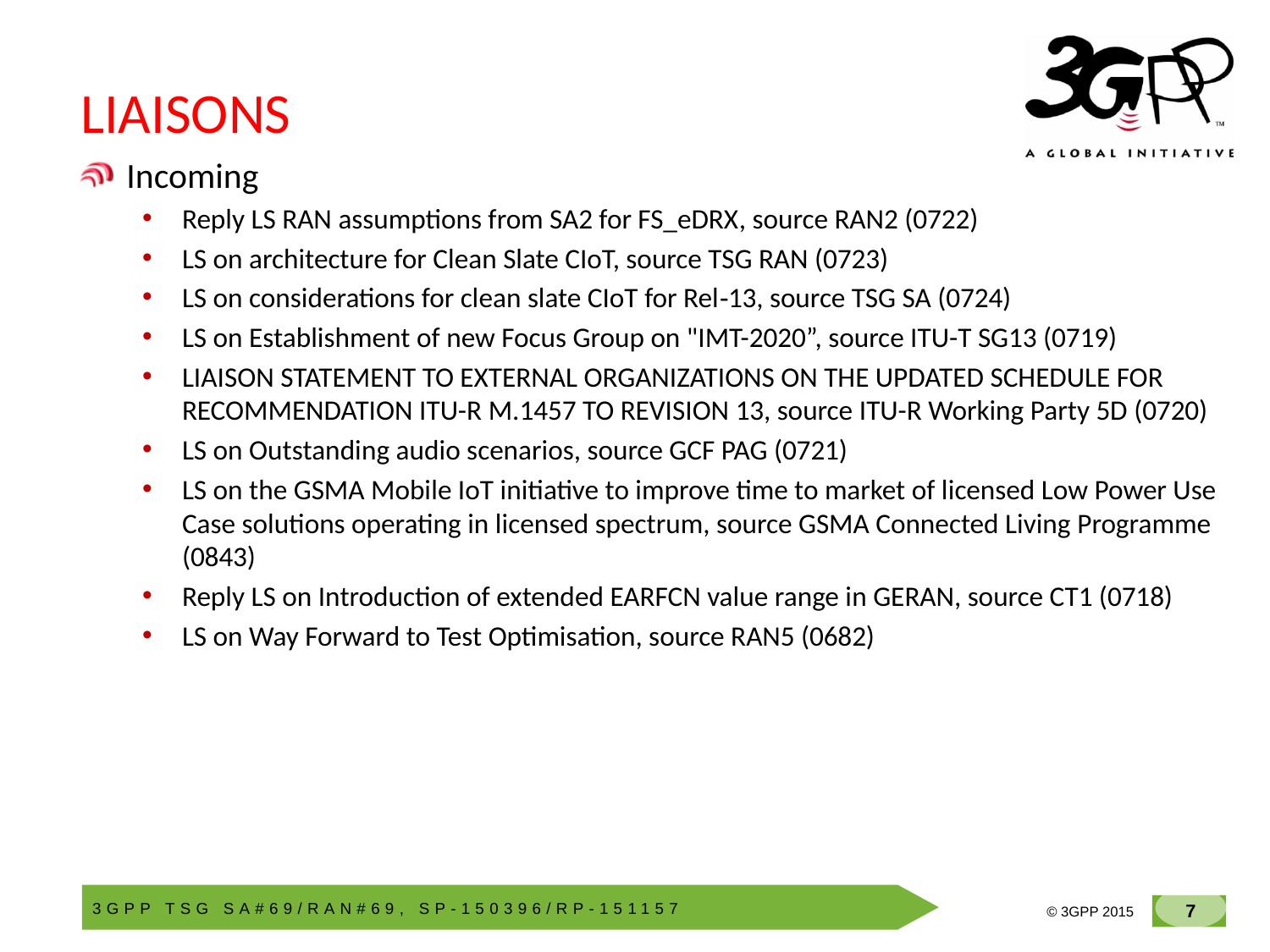

# LIAISONS
Incoming
Reply LS RAN assumptions from SA2 for FS_eDRX, source RAN2 (0722)
LS on architecture for Clean Slate CIoT, source TSG RAN (0723)
LS on considerations for clean slate CIoT for Rel‑13, source TSG SA (0724)
LS on Establishment of new Focus Group on "IMT-2020”, source ITU-T SG13 (0719)
LIAISON STATEMENT TO EXTERNAL ORGANIZATIONS ON THE UPDATED SCHEDULE FOR RECOMMENDATION ITU-R M.1457 TO REVISION 13, source ITU-R Working Party 5D (0720)
LS on Outstanding audio scenarios, source GCF PAG (0721)
LS on the GSMA Mobile IoT initiative to improve time to market of licensed Low Power Use Case solutions operating in licensed spectrum, source GSMA Connected Living Programme (0843)
Reply LS on Introduction of extended EARFCN value range in GERAN, source CT1 (0718)
LS on Way Forward to Test Optimisation, source RAN5 (0682)